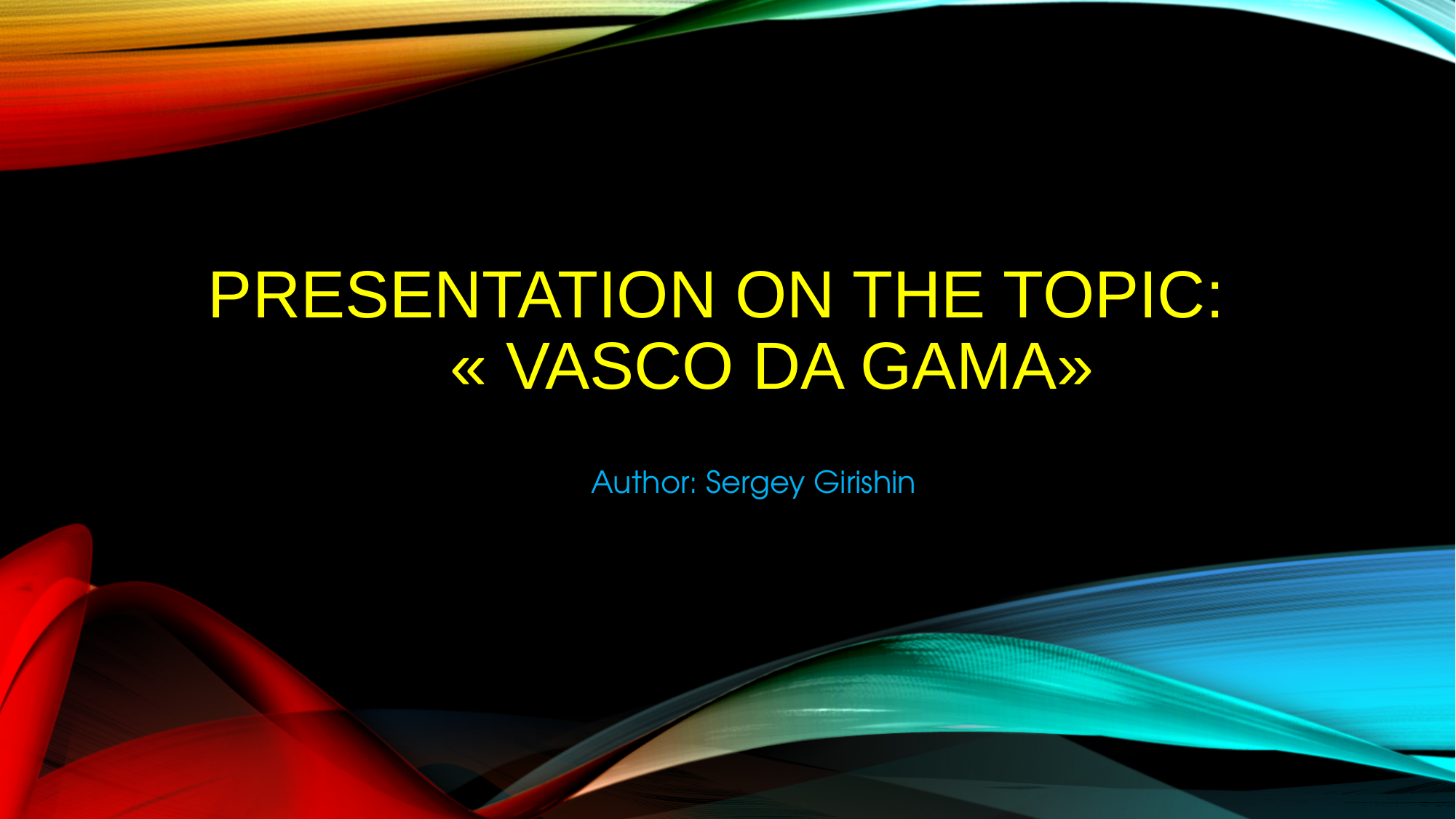

# Presentation on the topic:       « Vasco Da Gama»
Author: Sergey Girishin